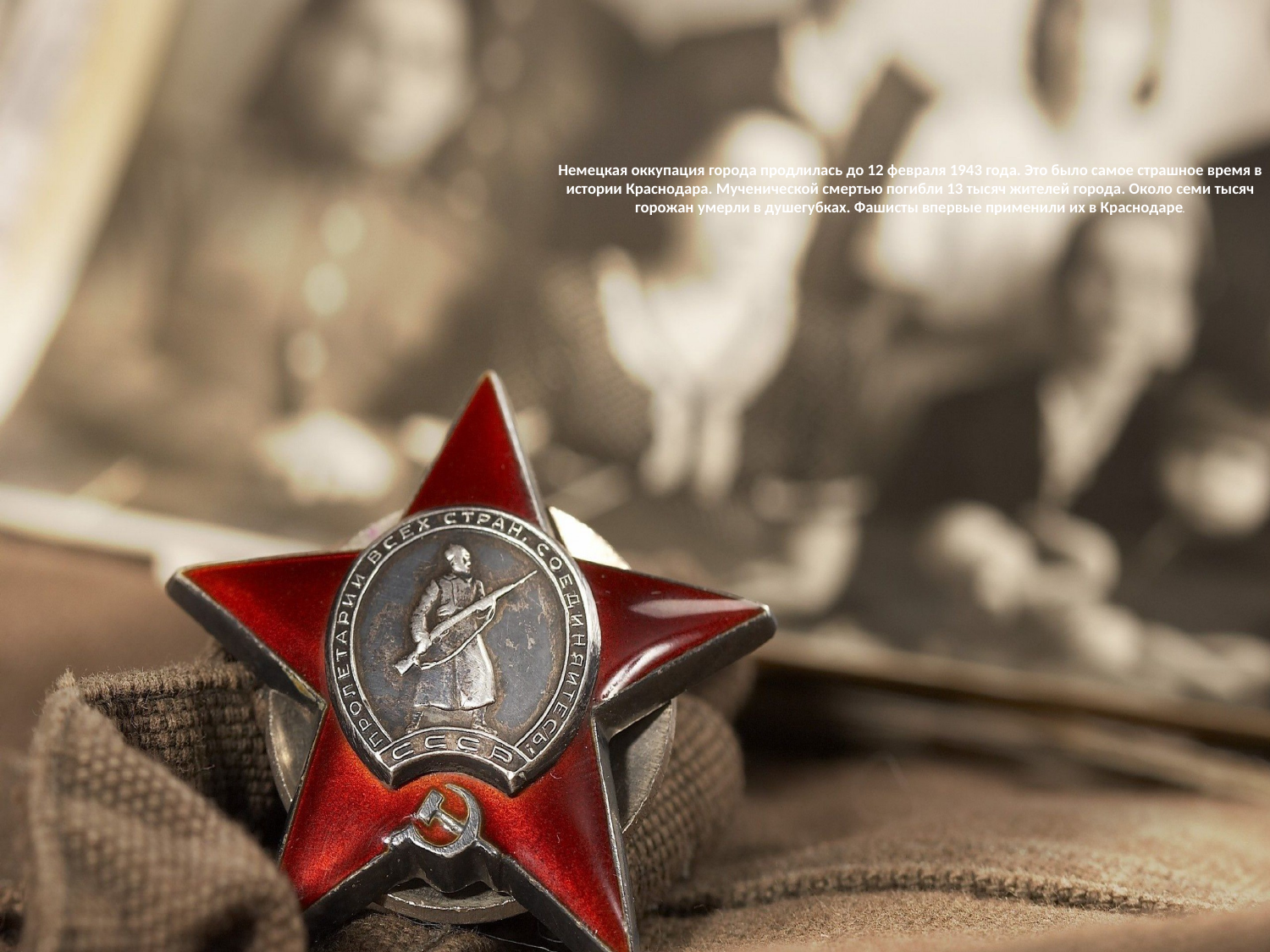

# Немецкая оккупация города продлилась до 12 февраля 1943 года. Это было самое страшное время в истории Краснодара. Мученической смертью погибли 13 тысяч жителей города. Около семи тысяч горожан умерли в душегубках. Фашисты впервые применили их в Краснодаре.